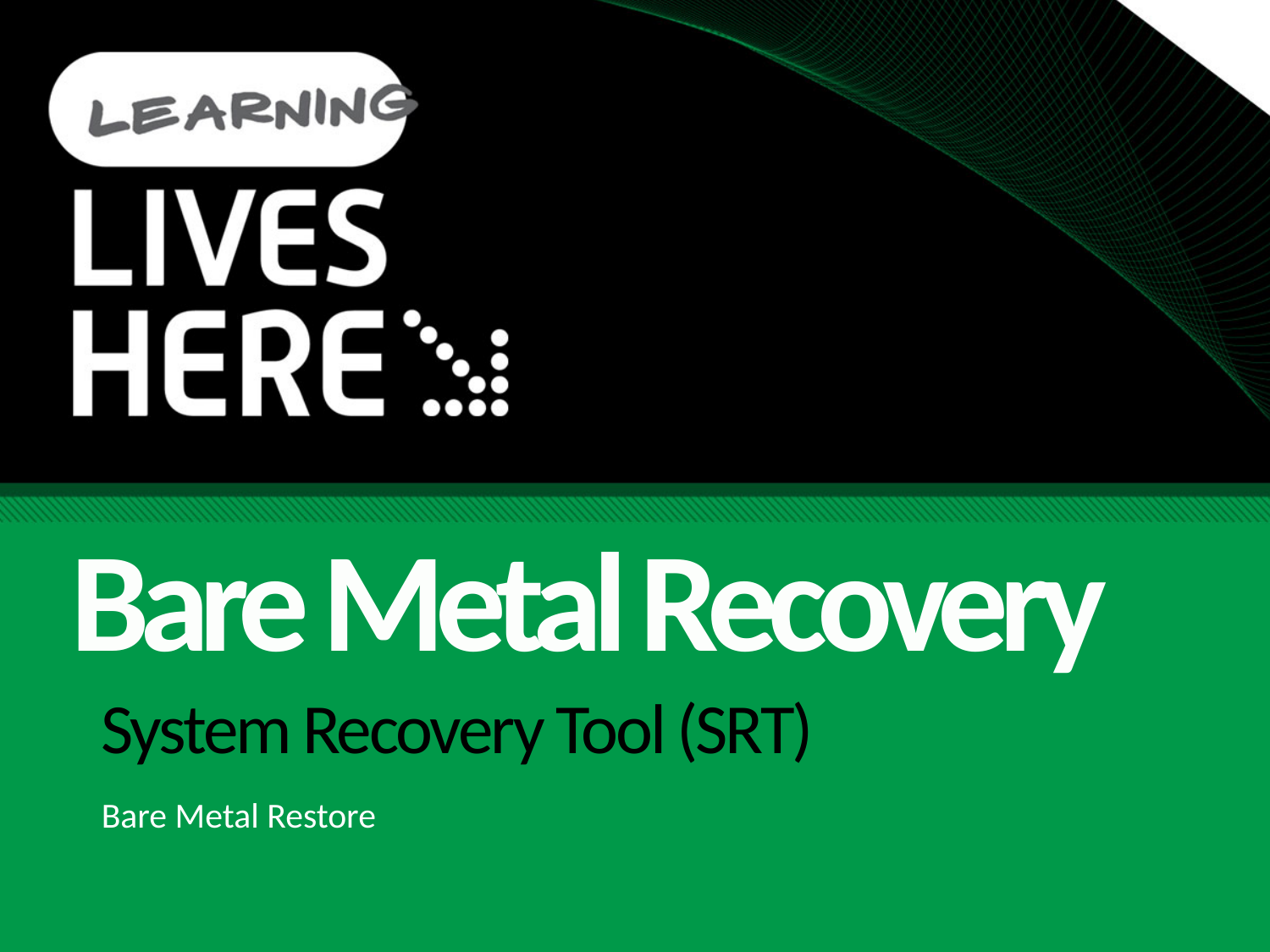

Bare Metal Recovery
# System Recovery Tool (SRT)
Bare Metal Restore